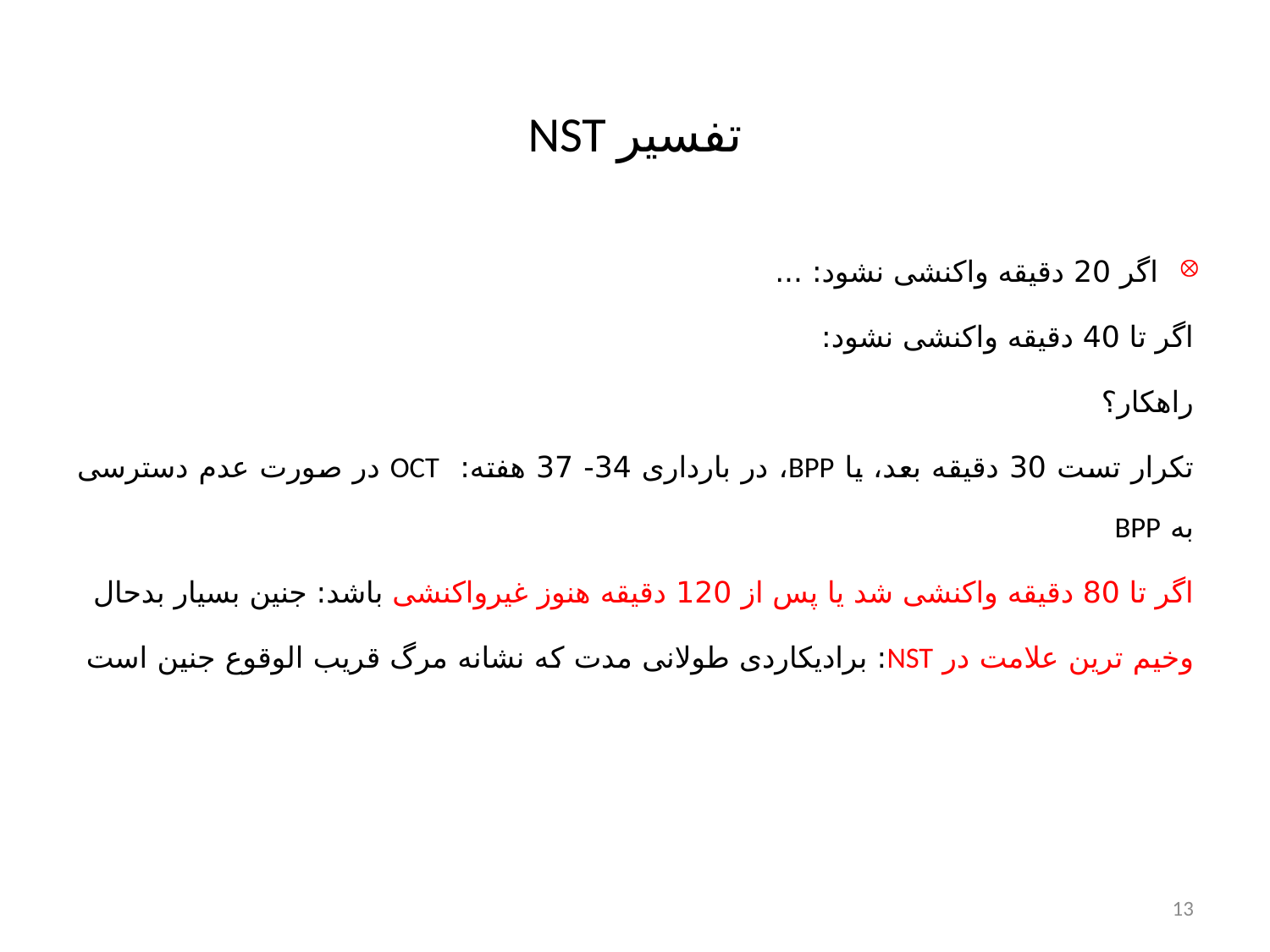

# NST تفسیر
اگر 20 دقیقه واکنشی نشود: ...
اگر تا 40 دقیقه واکنشی نشود:
راهکار؟
تکرار تست 30 دقیقه بعد، یا BPP، در بارداری 34- 37 هفته:  OCT در صورت عدم دسترسی به BPP
اگر تا 80 دقیقه واکنشی شد یا پس از 120 دقیقه هنوز غیرواکنشی باشد: جنین بسیار بدحال
وخیم ترین علامت در NST: برادیکاردی طولانی مدت که نشانه مرگ قریب الوقوع جنین است

13